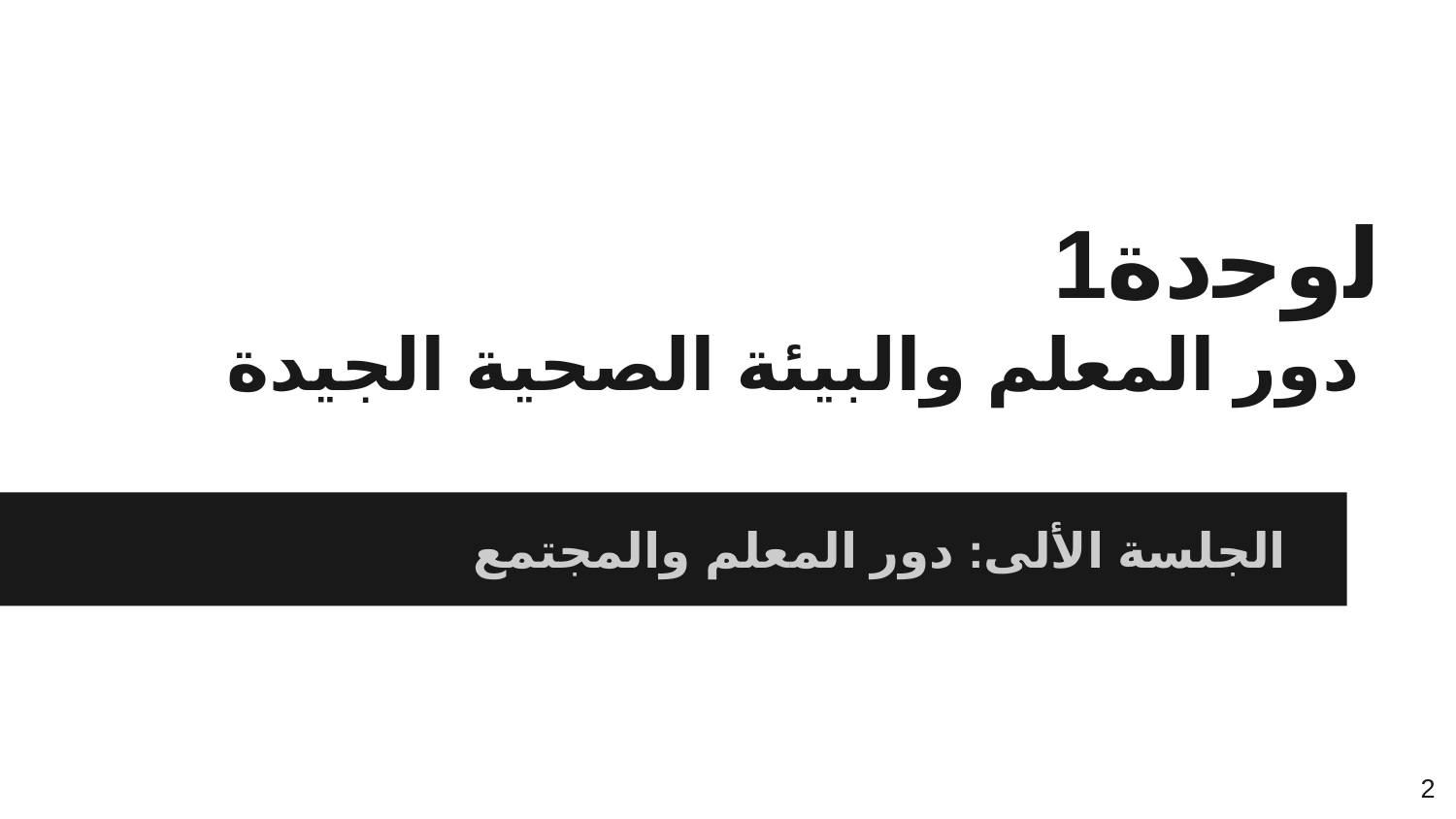

# ﻟوﺣدة1 دور المعلم والبيئة الصحية الجيدة
   الجلسة الألى: دور المعلم والمجتمع
2